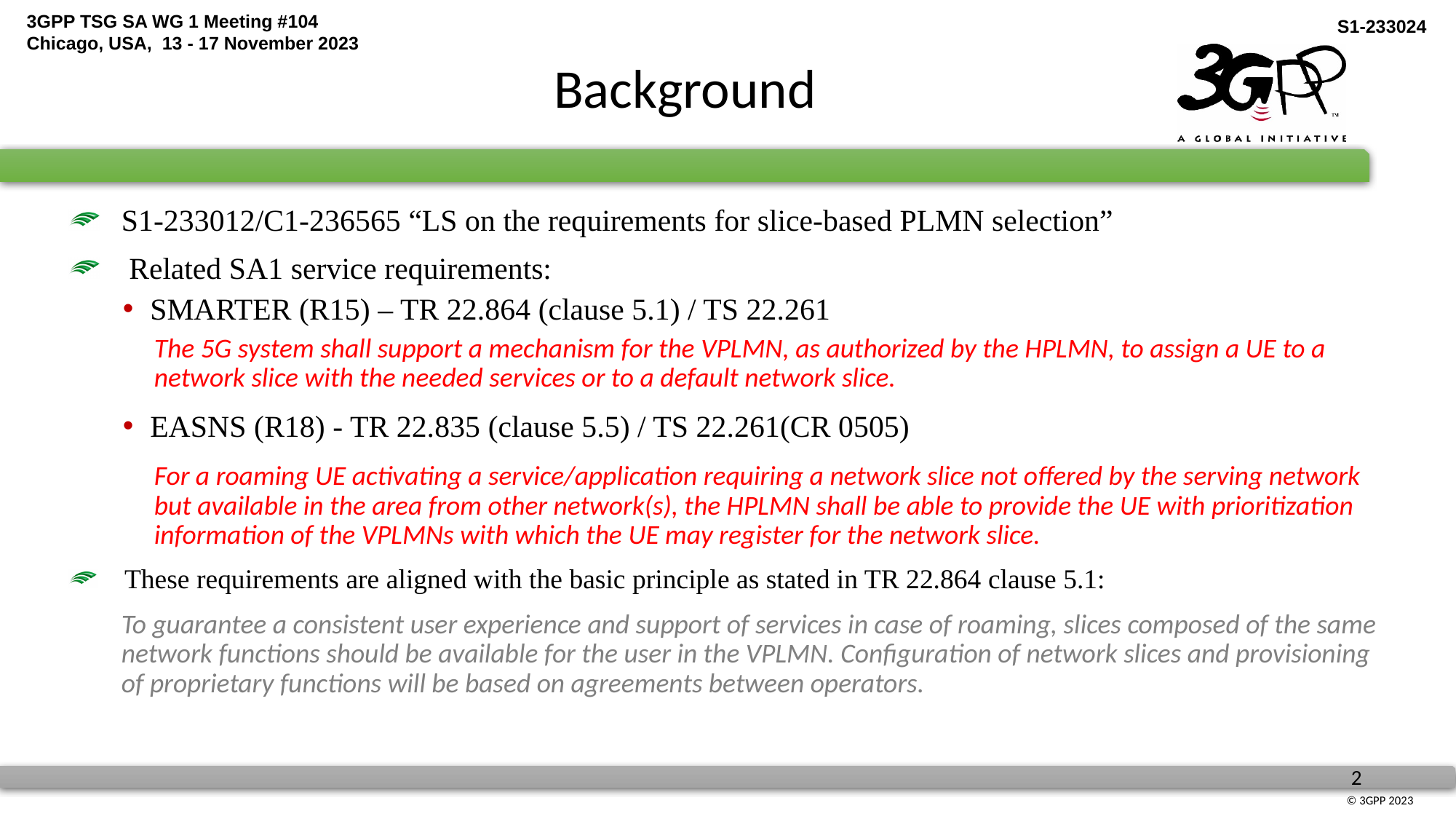

# Background
S1-233012/C1-236565 “LS on the requirements for slice-based PLMN selection”
 Related SA1 service requirements:
SMARTER (R15) – TR 22.864 (clause 5.1) / TS 22.261
The 5G system shall support a mechanism for the VPLMN, as authorized by the HPLMN, to assign a UE to a network slice with the needed services or to a default network slice.
EASNS (R18) - TR 22.835 (clause 5.5) / TS 22.261(CR 0505)
For a roaming UE activating a service/application requiring a network slice not offered by the serving network but available in the area from other network(s), the HPLMN shall be able to provide the UE with prioritization information of the VPLMNs with which the UE may register for the network slice.
    These requirements are aligned with the basic principle as stated in TR 22.864 clause 5.1:
To guarantee a consistent user experience and support of services in case of roaming, slices composed of the same network functions should be available for the user in the VPLMN. Configuration of network slices and provisioning of proprietary functions will be based on agreements between operators.